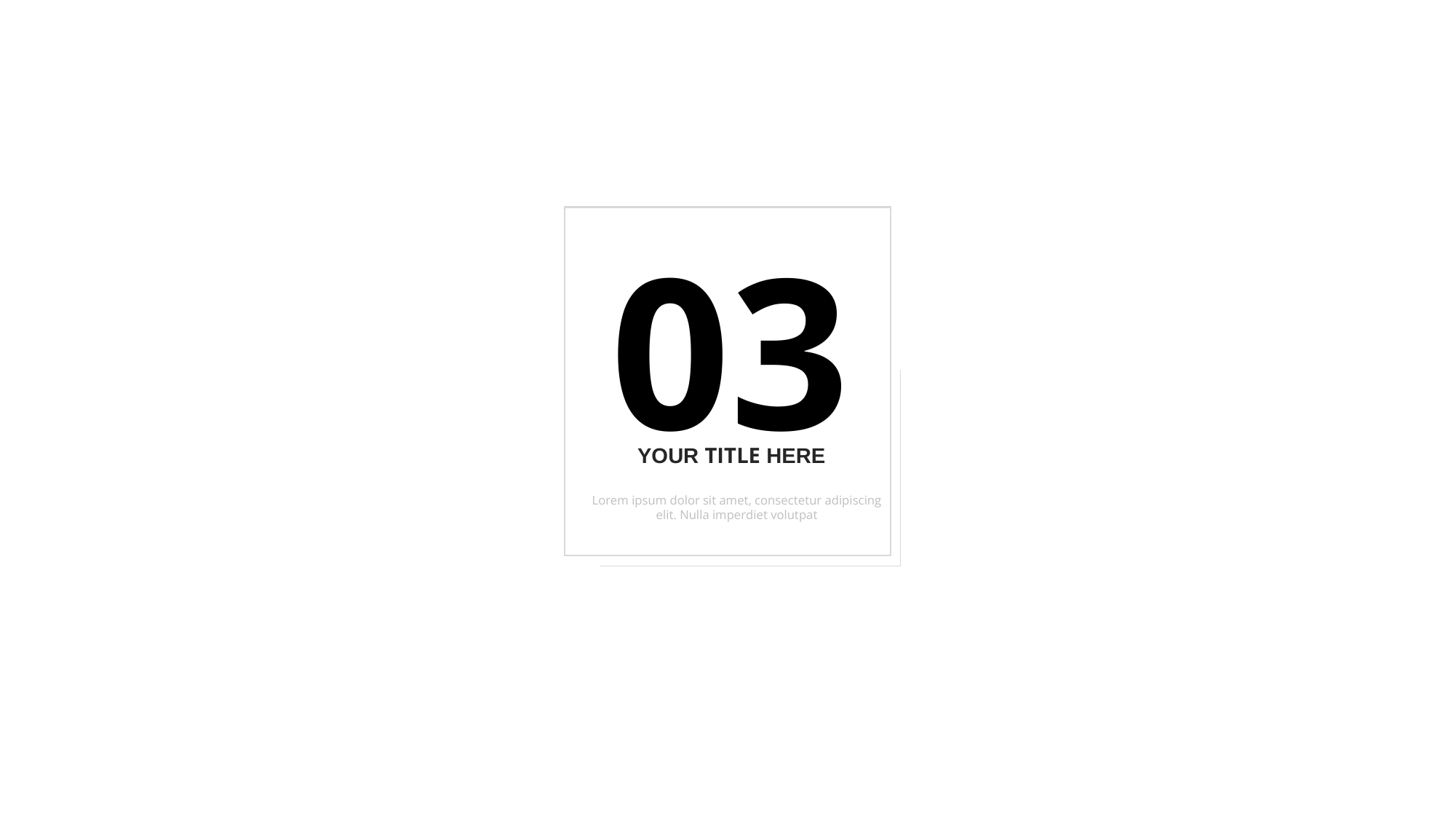

03

YOUR TITLE HERE
Lorem ipsum dolor sit amet, consectetur adipiscing elit. Nulla imperdiet volutpat